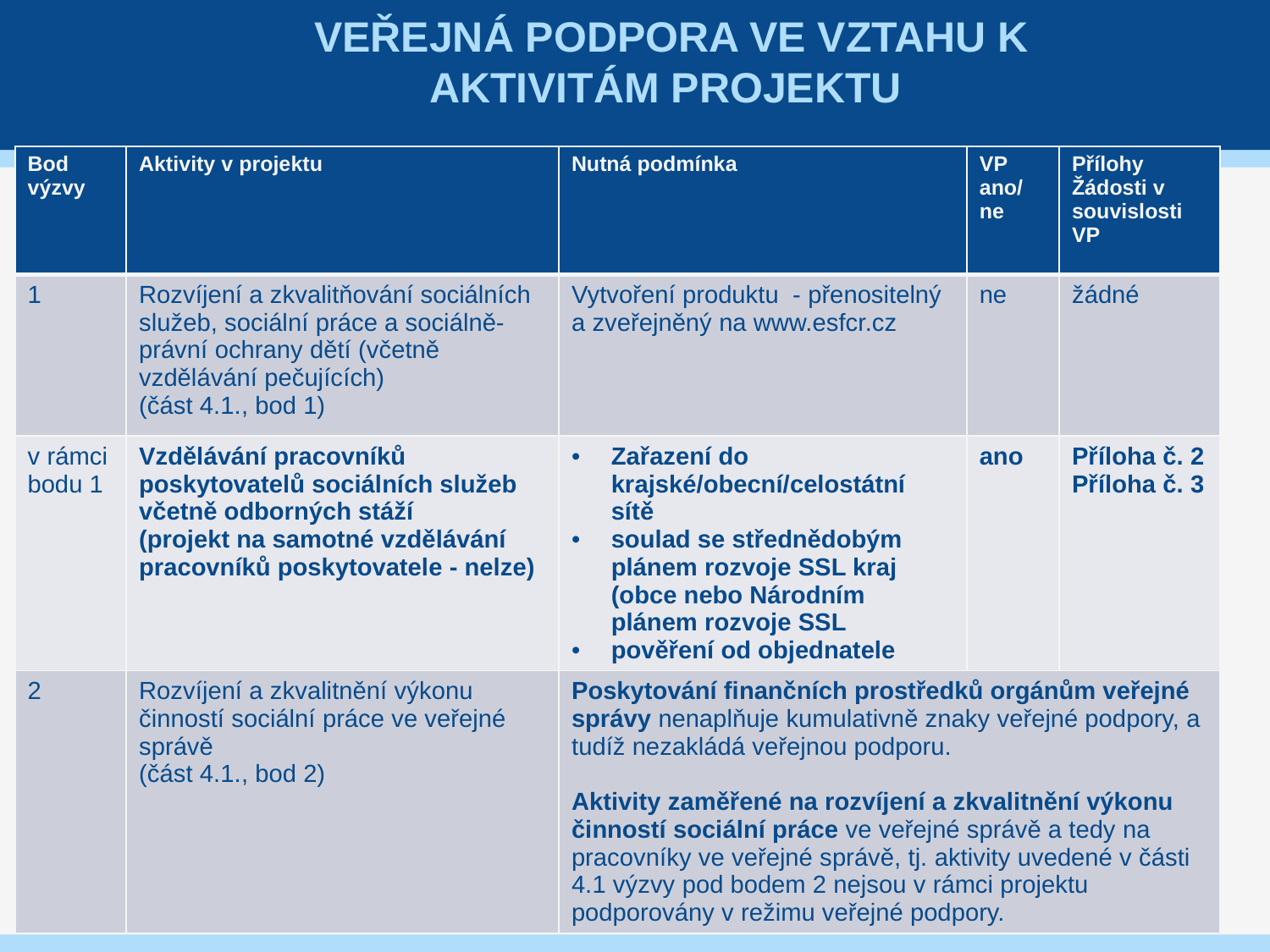

# Veřejná podpora ve vztahu k aktivitám projektu
| Bod výzvy | Aktivity v projektu | Nutná podmínka | VP ano/ ne | Přílohy Žádosti v souvislosti VP |
| --- | --- | --- | --- | --- |
| 1 | Rozvíjení a zkvalitňování sociálních služeb, sociální práce a sociálně-právní ochrany dětí (včetně vzdělávání pečujících) (část 4.1., bod 1) | Vytvoření produktu - přenositelný a zveřejněný na www.esfcr.cz | ne | žádné |
| v rámci bodu 1 | Vzdělávání pracovníků poskytovatelů sociálních služeb včetně odborných stáží (projekt na samotné vzdělávání pracovníků poskytovatele - nelze) | Zařazení do krajské/obecní/celostátní sítě soulad se střednědobým plánem rozvoje SSL kraj (obce nebo Národním plánem rozvoje SSL pověření od objednatele | ano | Příloha č. 2 Příloha č. 3 |
| 2 | Rozvíjení a zkvalitnění výkonu činností sociální práce ve veřejné správě (část 4.1., bod 2) | Poskytování finančních prostředků orgánům veřejné správy nenaplňuje kumulativně znaky veřejné podpory, a tudíž nezakládá veřejnou podporu. Aktivity zaměřené na rozvíjení a zkvalitnění výkonu činností sociální práce ve veřejné správě a tedy na pracovníky ve veřejné správě, tj. aktivity uvedené v části 4.1 výzvy pod bodem 2 nejsou v rámci projektu podporovány v režimu veřejné podpory. |  |  |